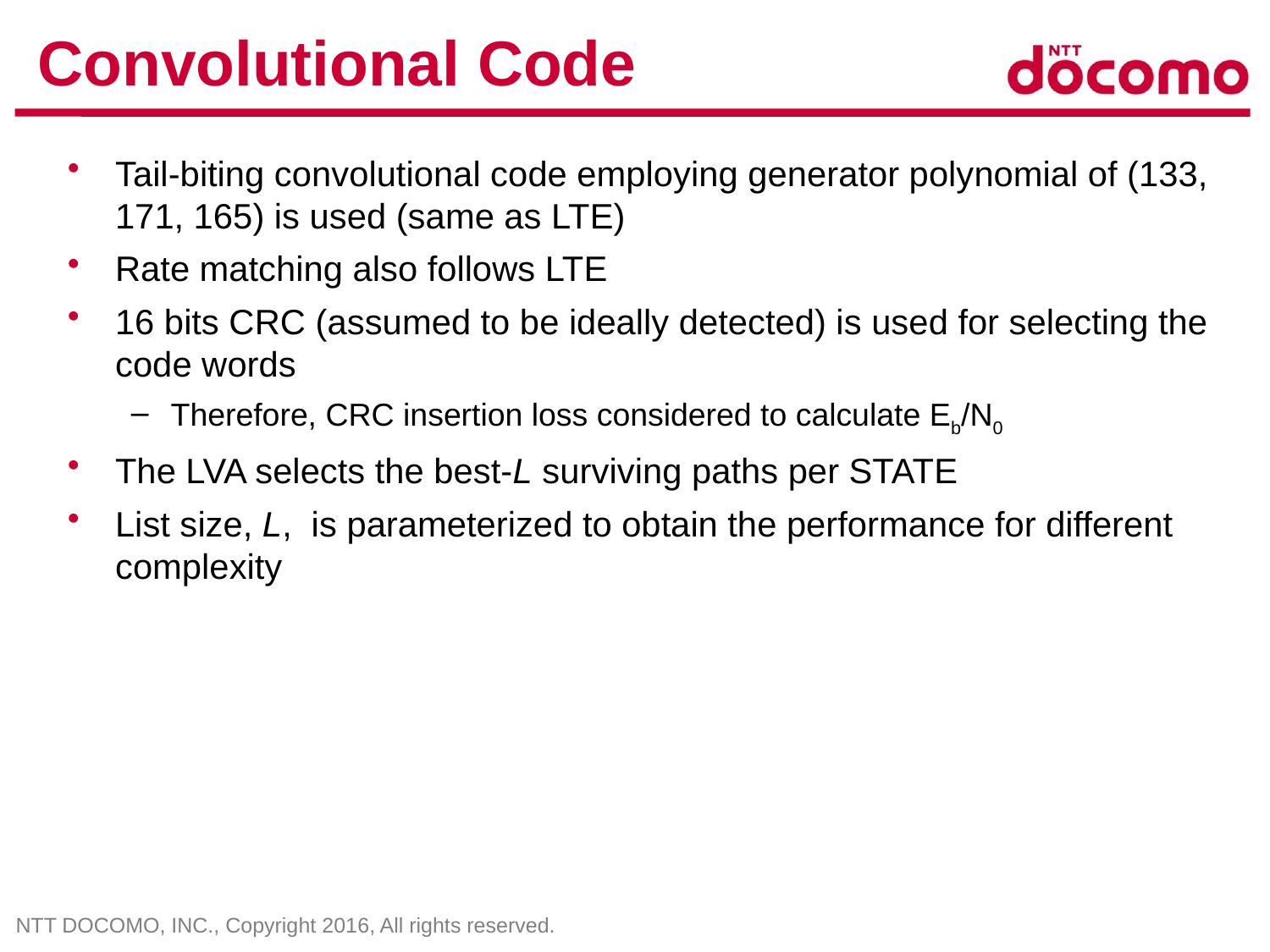

# Convolutional Code
Tail-biting convolutional code employing generator polynomial of (133, 171, 165) is used (same as LTE)
Rate matching also follows LTE
16 bits CRC (assumed to be ideally detected) is used for selecting the code words
Therefore, CRC insertion loss considered to calculate Eb/N0
The LVA selects the best-L surviving paths per STATE
List size, L,  is parameterized to obtain the performance for different complexity